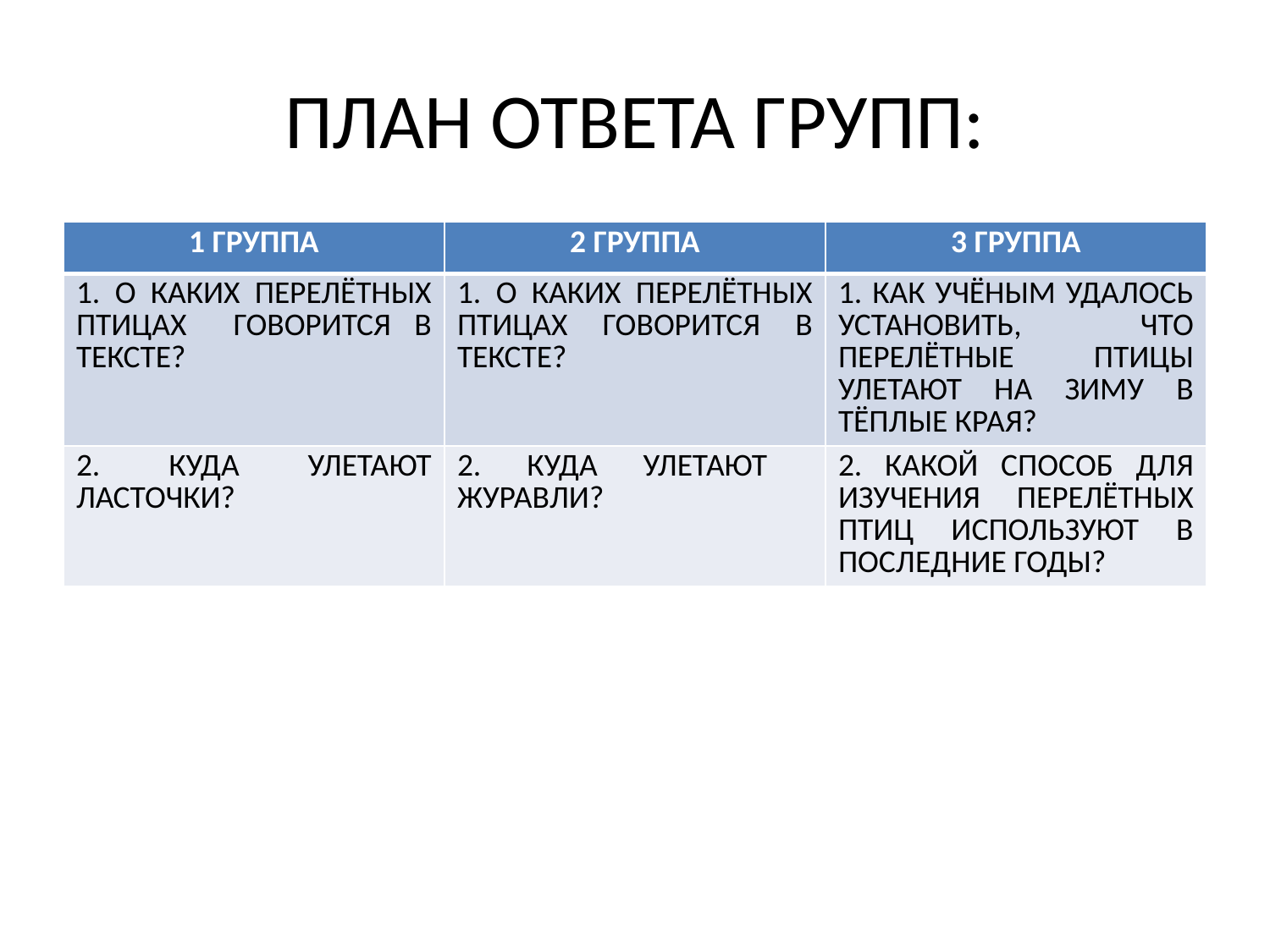

# ПЛАН ОТВЕТА ГРУПП:
| 1 ГРУППА | 2 ГРУППА | 3 ГРУППА |
| --- | --- | --- |
| 1. О КАКИХ ПЕРЕЛЁТНЫХ ПТИЦАХ ГОВОРИТСЯ В ТЕКСТЕ? | 1. О КАКИХ ПЕРЕЛЁТНЫХ ПТИЦАХ ГОВОРИТСЯ В ТЕКСТЕ? | 1. КАК УЧЁНЫМ УДАЛОСЬ УСТАНОВИТЬ, ЧТО ПЕРЕЛЁТНЫЕ ПТИЦЫ УЛЕТАЮТ НА ЗИМУ В ТЁПЛЫЕ КРАЯ? |
| 2. КУДА УЛЕТАЮТ ЛАСТОЧКИ? | 2. КУДА УЛЕТАЮТ ЖУРАВЛИ? | 2. КАКОЙ СПОСОБ ДЛЯ ИЗУЧЕНИЯ ПЕРЕЛЁТНЫХ ПТИЦ ИСПОЛЬЗУЮТ В ПОСЛЕДНИЕ ГОДЫ? |